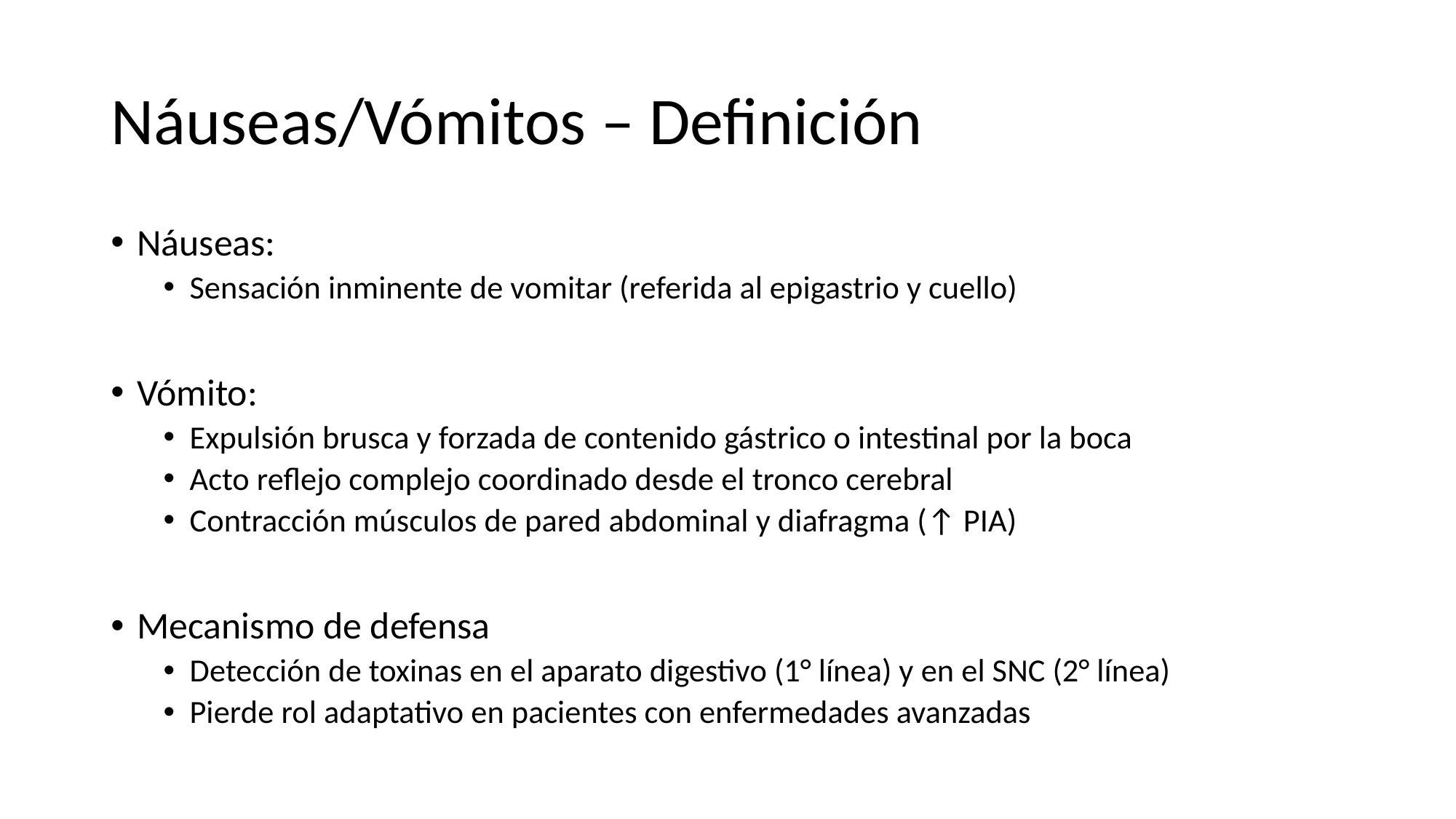

# Náuseas/Vómitos – Definición
Náuseas:
Sensación inminente de vomitar (referida al epigastrio y cuello)

Vómito:
Expulsión brusca y forzada de contenido gástrico o intestinal por la boca
Acto reflejo complejo coordinado desde el tronco cerebral
Contracción músculos de pared abdominal y diafragma (↑ PIA)

Mecanismo de defensa
Detección de toxinas en el aparato digestivo (1° línea) y en el SNC (2° línea)
Pierde rol adaptativo en pacientes con enfermedades avanzadas